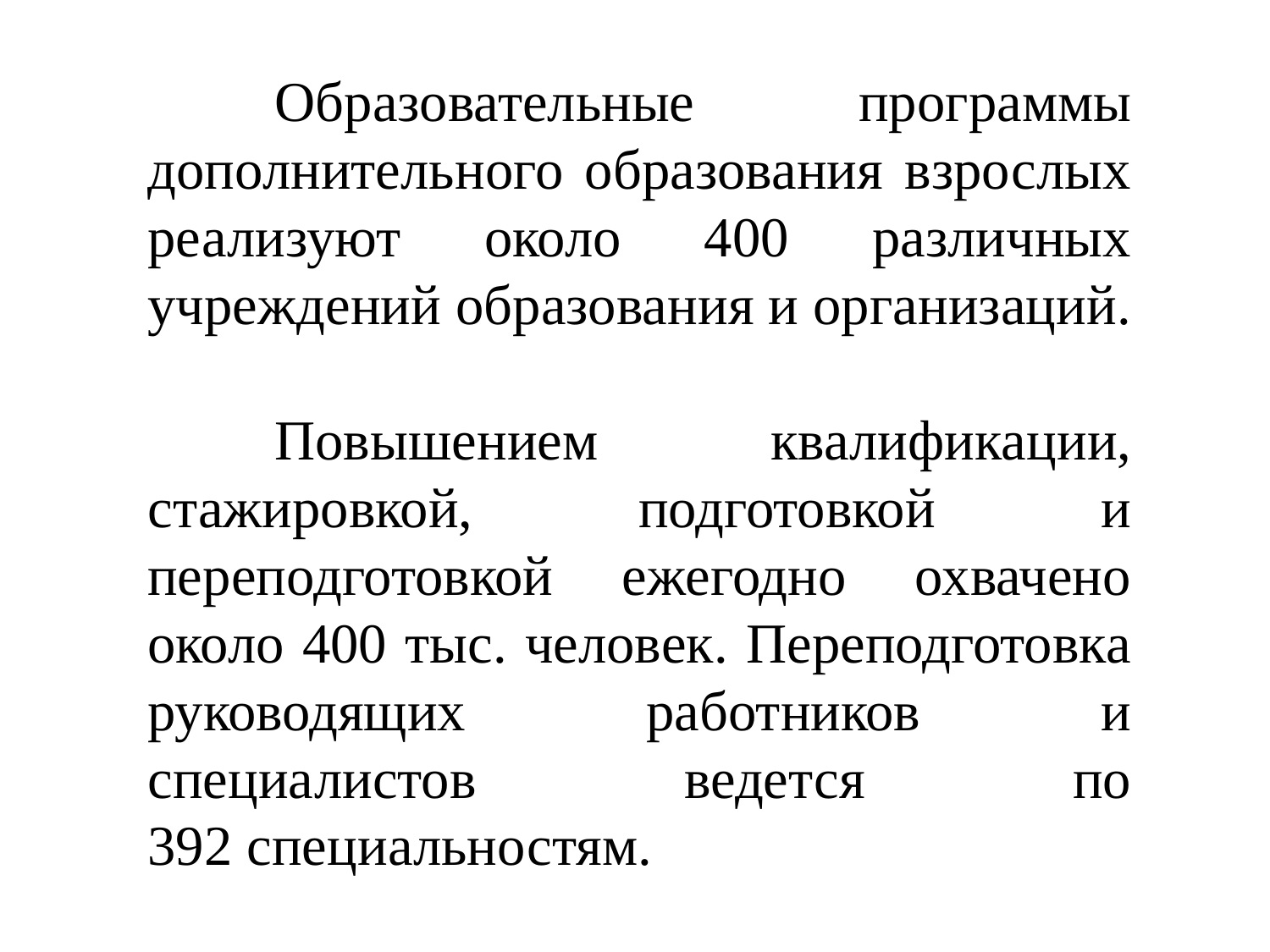

# Образовательные программы дополнительного образования взрослых реализуют около 400 различных учреждений образования и организаций. Повышением квалификации, стажировкой, подготовкой и переподготовкой ежегодно охвачено около 400 тыс. человек. Переподготовка руководящих работников и специалистов ведется по 392 специальностям.